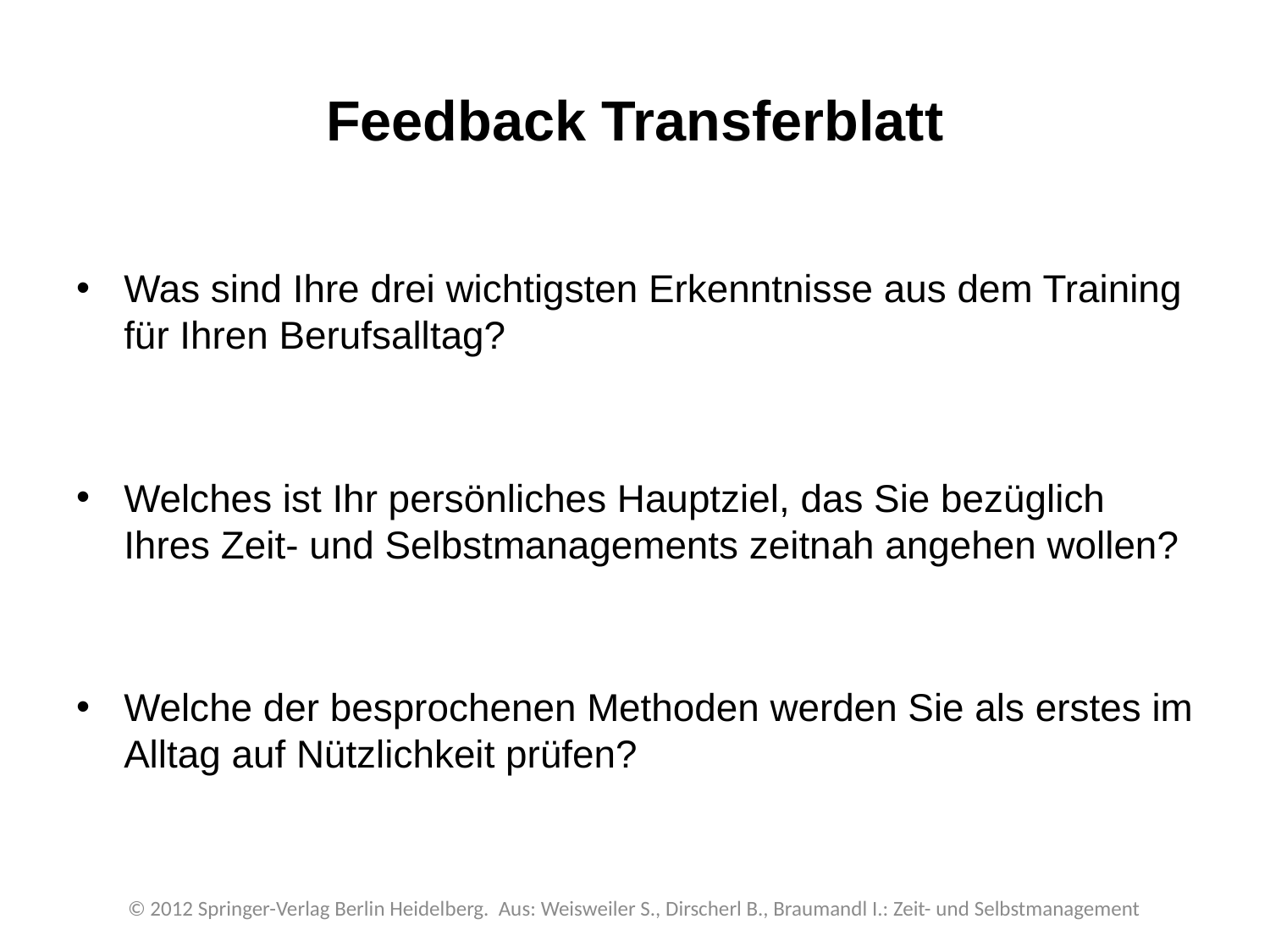

# Feedback Transferblatt
Was sind Ihre drei wichtigsten Erkenntnisse aus dem Training für Ihren Berufsalltag?

Welches ist Ihr persönliches Hauptziel, das Sie bezüglich Ihres Zeit- und Selbstmanagements zeitnah angehen wollen?

Welche der besprochenen Methoden werden Sie als erstes im Alltag auf Nützlichkeit prüfen?
© 2012 Springer-Verlag Berlin Heidelberg.  Aus: Weisweiler S., Dirscherl B., Braumandl I.: Zeit- und Selbstmanagement